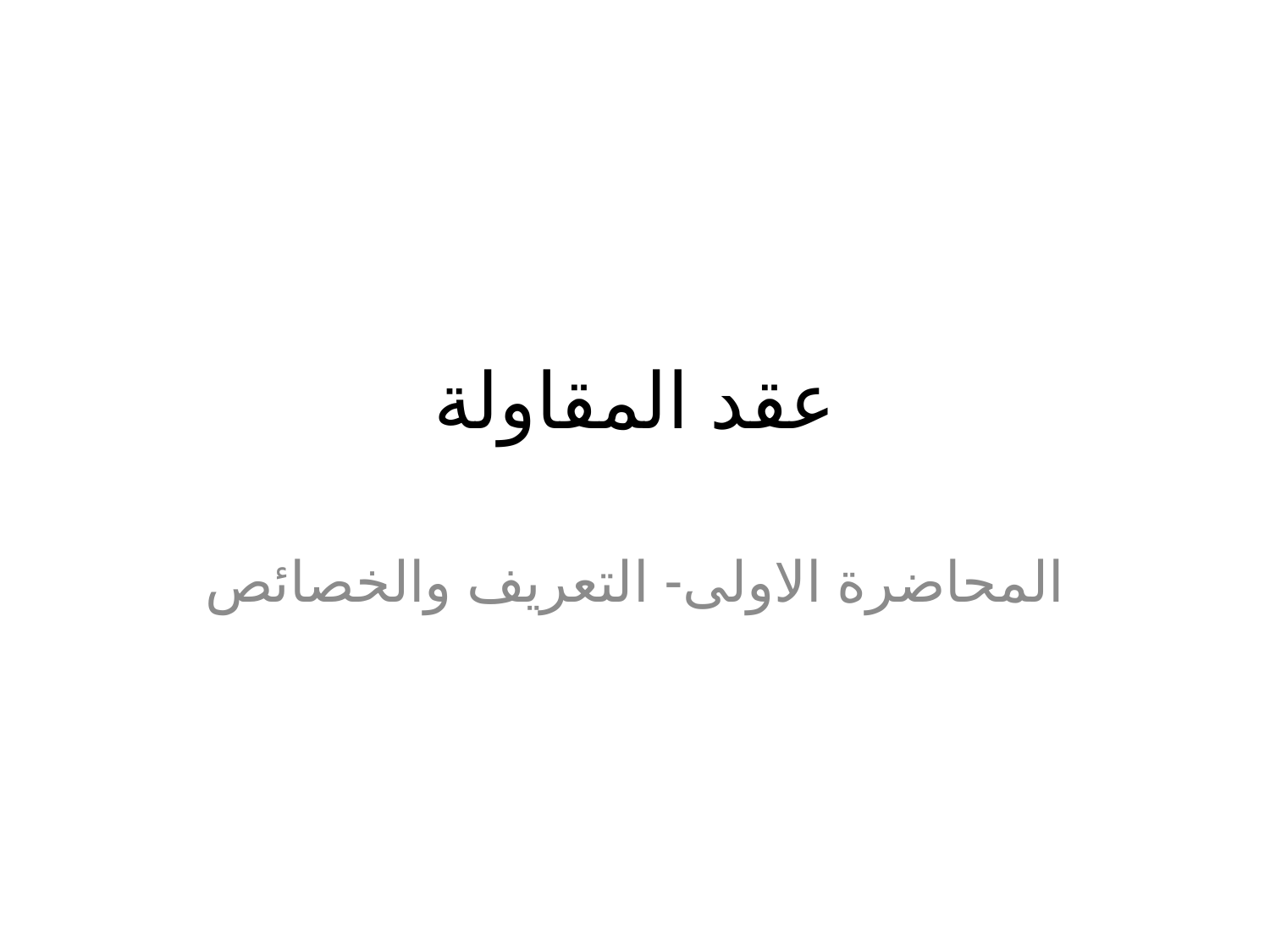

# عقد المقاولة
المحاضرة الاولى- التعريف والخصائص